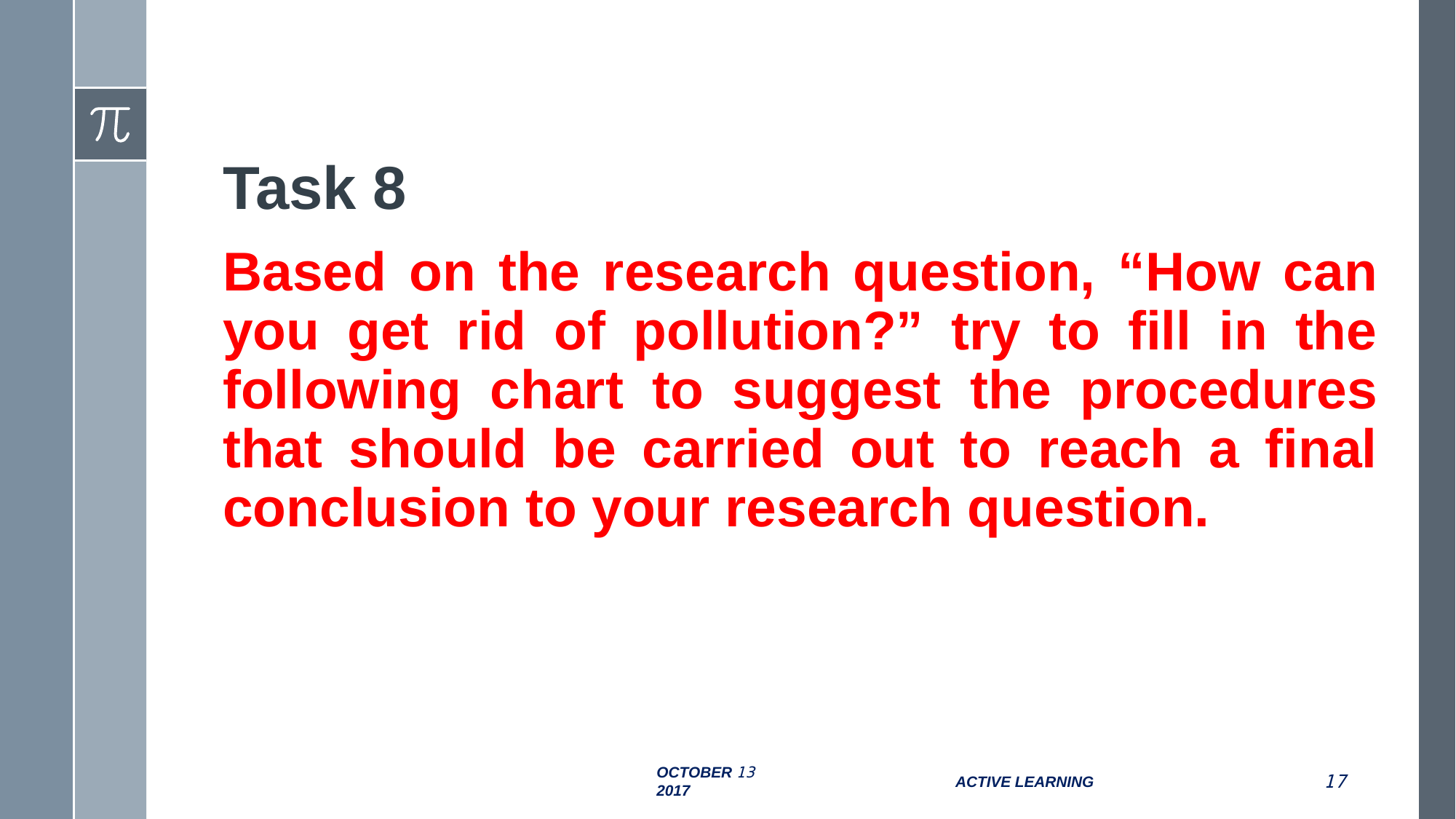

Task 8
Based on the research question, “How can you get rid of pollution?” try to fill in the following chart to suggest the procedures that should be carried out to reach a final conclusion to your research question.
Active Learning
17
13 October 2017